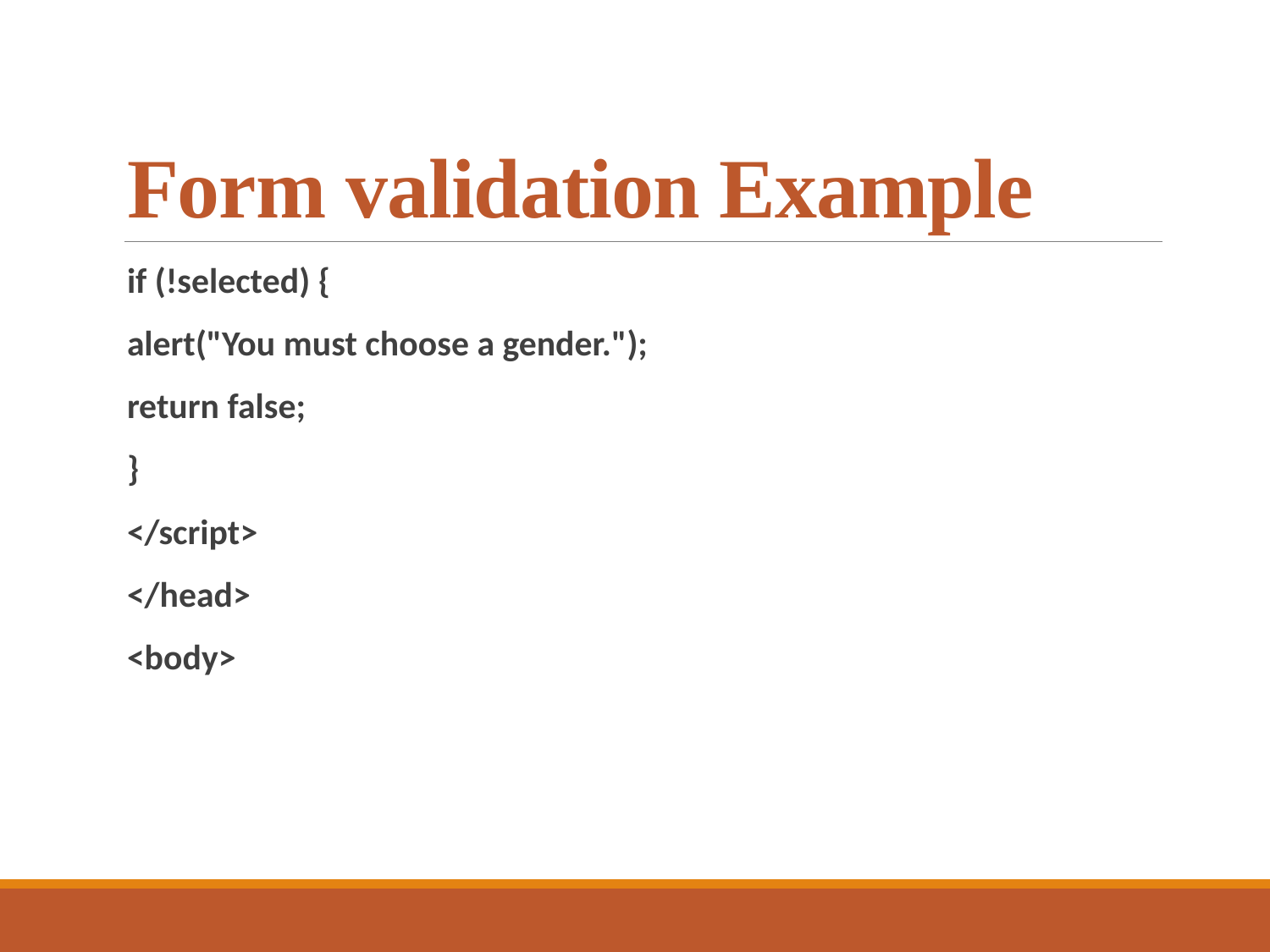

# Form validation Example
if (!selected) {
alert("You must choose a gender.");
return false;
}
</script>
</head>
<body>